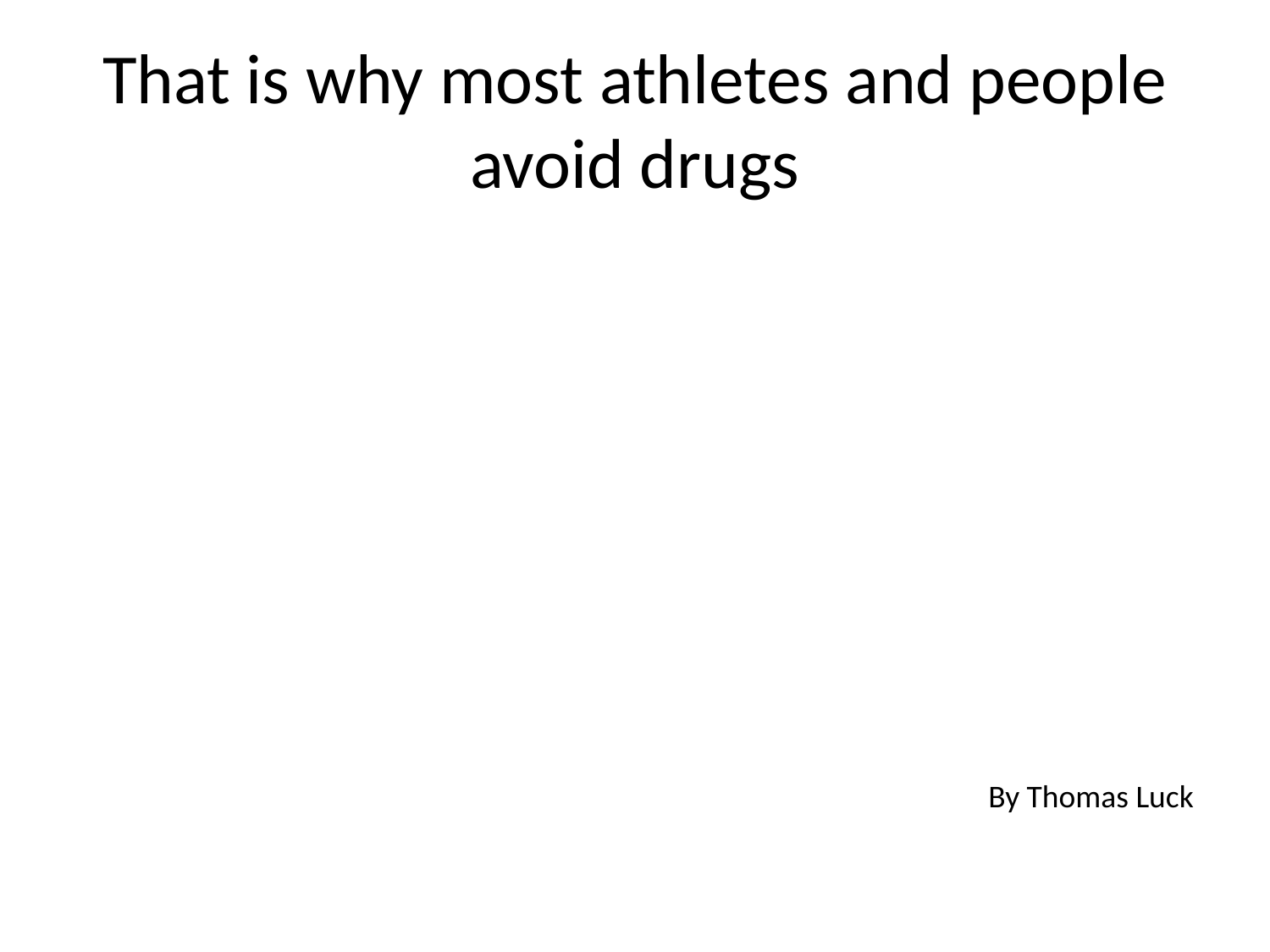

# That is why most athletes and people avoid drugs

By Thomas Luck